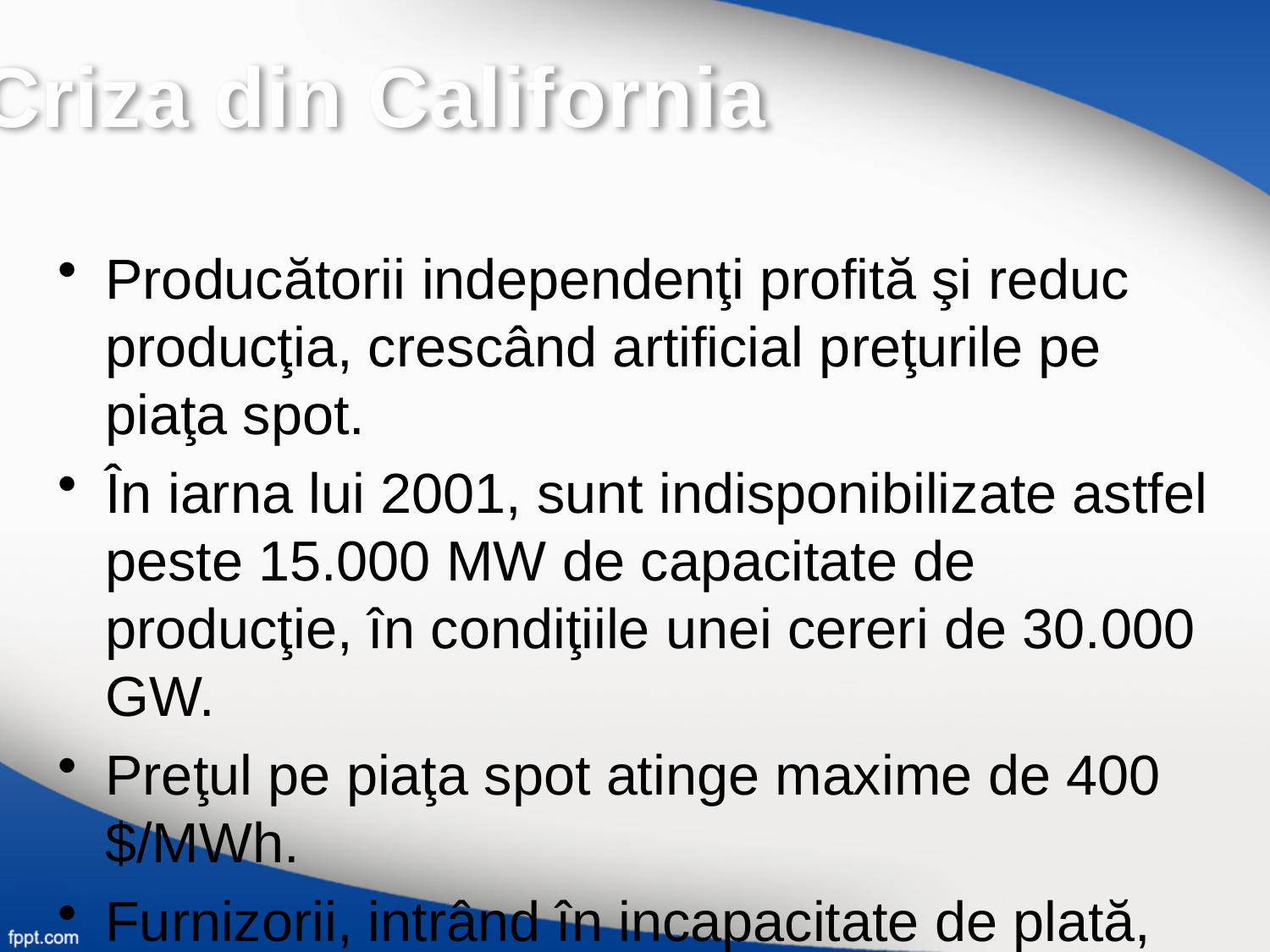

Criza din California
Producătorii independenţi profită şi reduc producţia, crescând artificial preţurile pe piaţa spot.
În iarna lui 2001, sunt indisponibilizate astfel peste 15.000 MW de capacitate de producţie, în condiţiile unei cereri de 30.000 GW.
Preţul pe piaţa spot atinge maxime de 400 $/MWh.
Furnizorii, intrând în incapacitate de plată, sunt forţaţi să sisteze plăţile către producători.